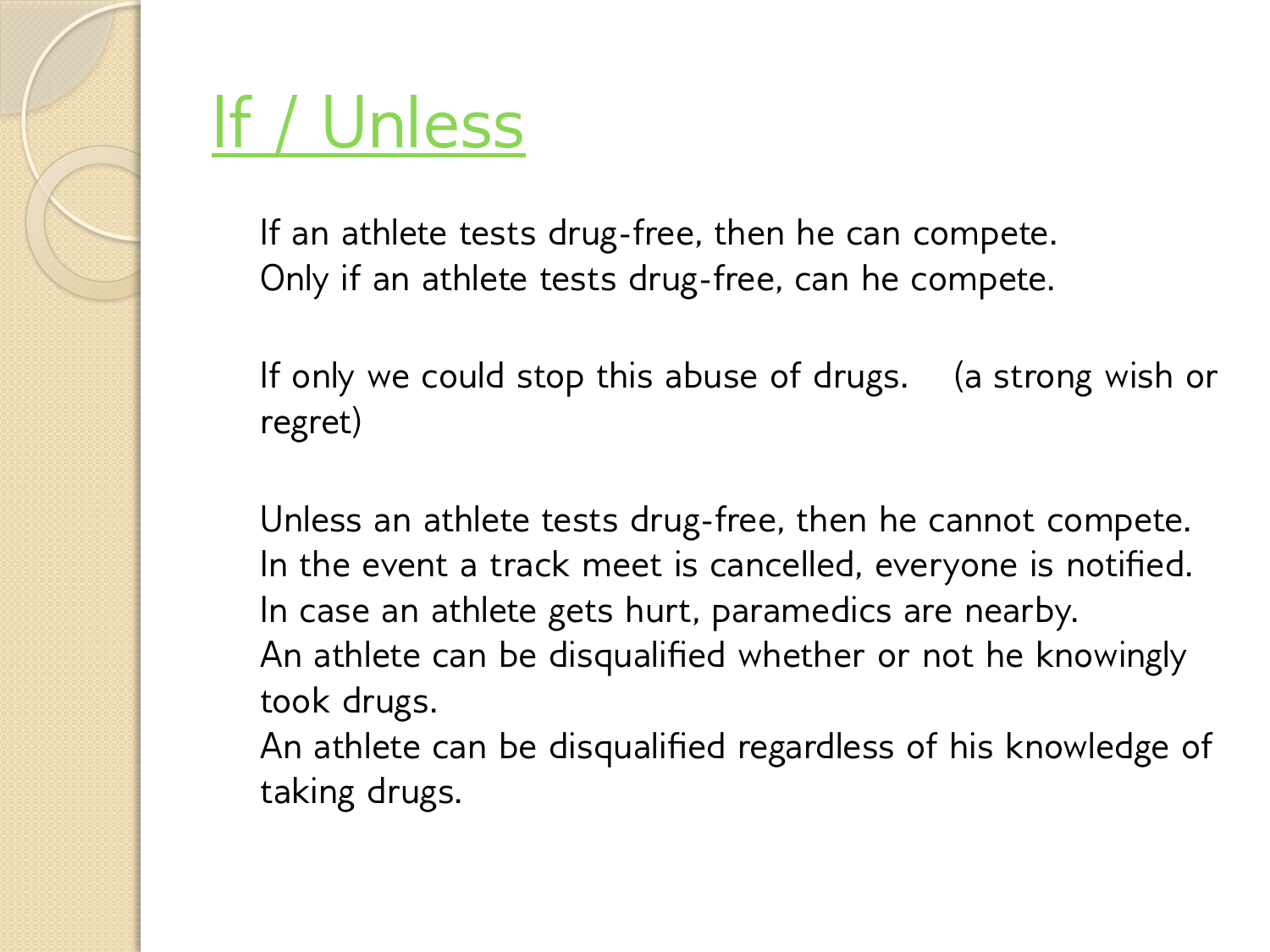

# If / Unless
	If an athlete tests drug-free, then he can compete. 
Only if an athlete tests drug-free, can he compete.
	If only we could stop this abuse of drugs.    (a strong wish or regret)
	Unless an athlete tests drug-free, then he cannot compete. 
In the event a track meet is cancelled, everyone is notified.
In case an athlete gets hurt, paramedics are nearby.
An athlete can be disqualified whether or not he knowingly took drugs.
An athlete can be disqualified regardless of his knowledge of taking drugs.